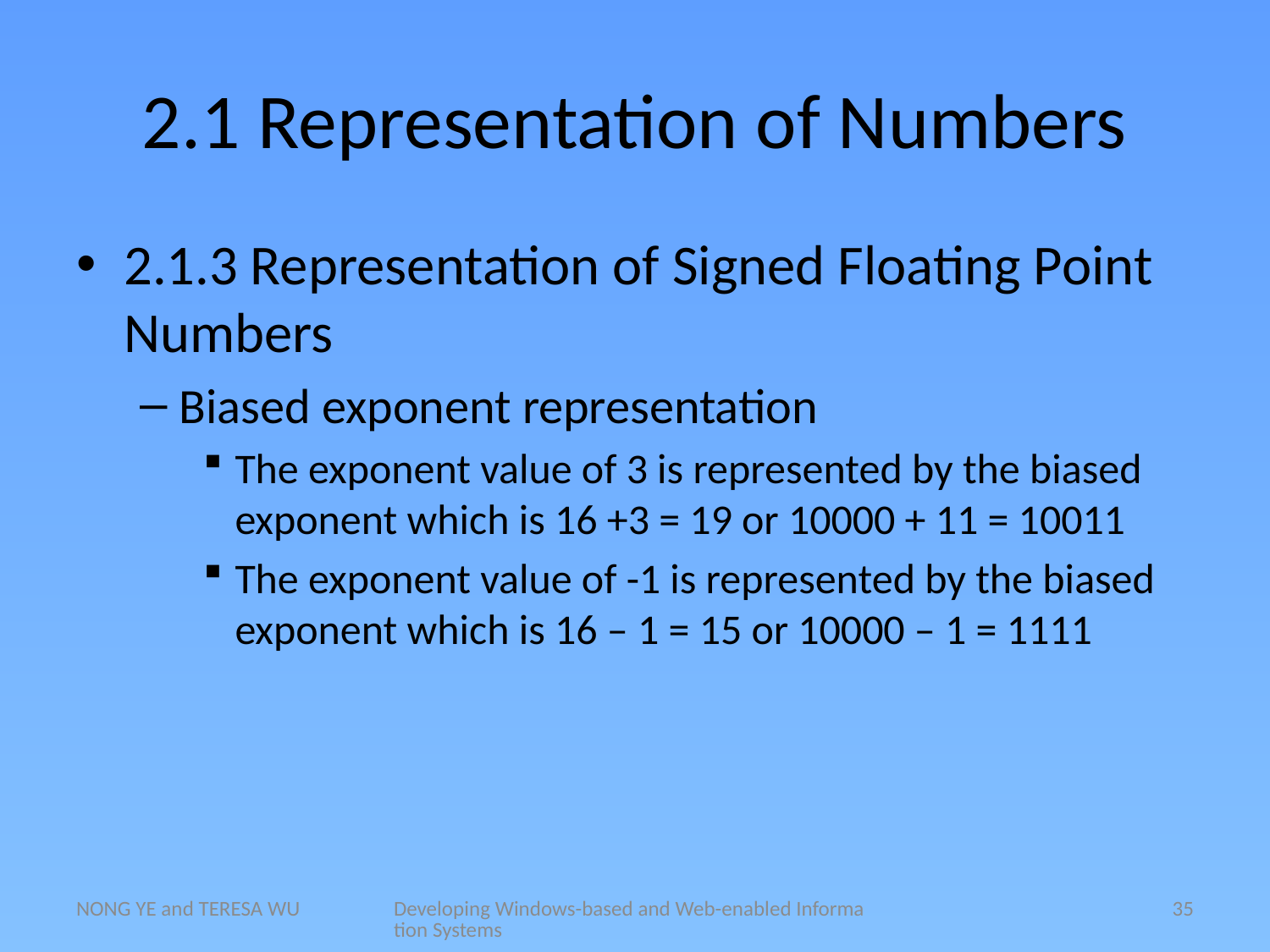

# 2.1 Representation of Numbers
2.1.3 Representation of Signed Floating Point Numbers
Biased exponent representation
The exponent value of 3 is represented by the biased exponent which is 16 +3 = 19 or 10000 + 11 = 10011
The exponent value of -1 is represented by the biased exponent which is 16 – 1 = 15 or 10000 – 1 = 1111
NONG YE and TERESA WU
Developing Windows-based and Web-enabled Information Systems
35